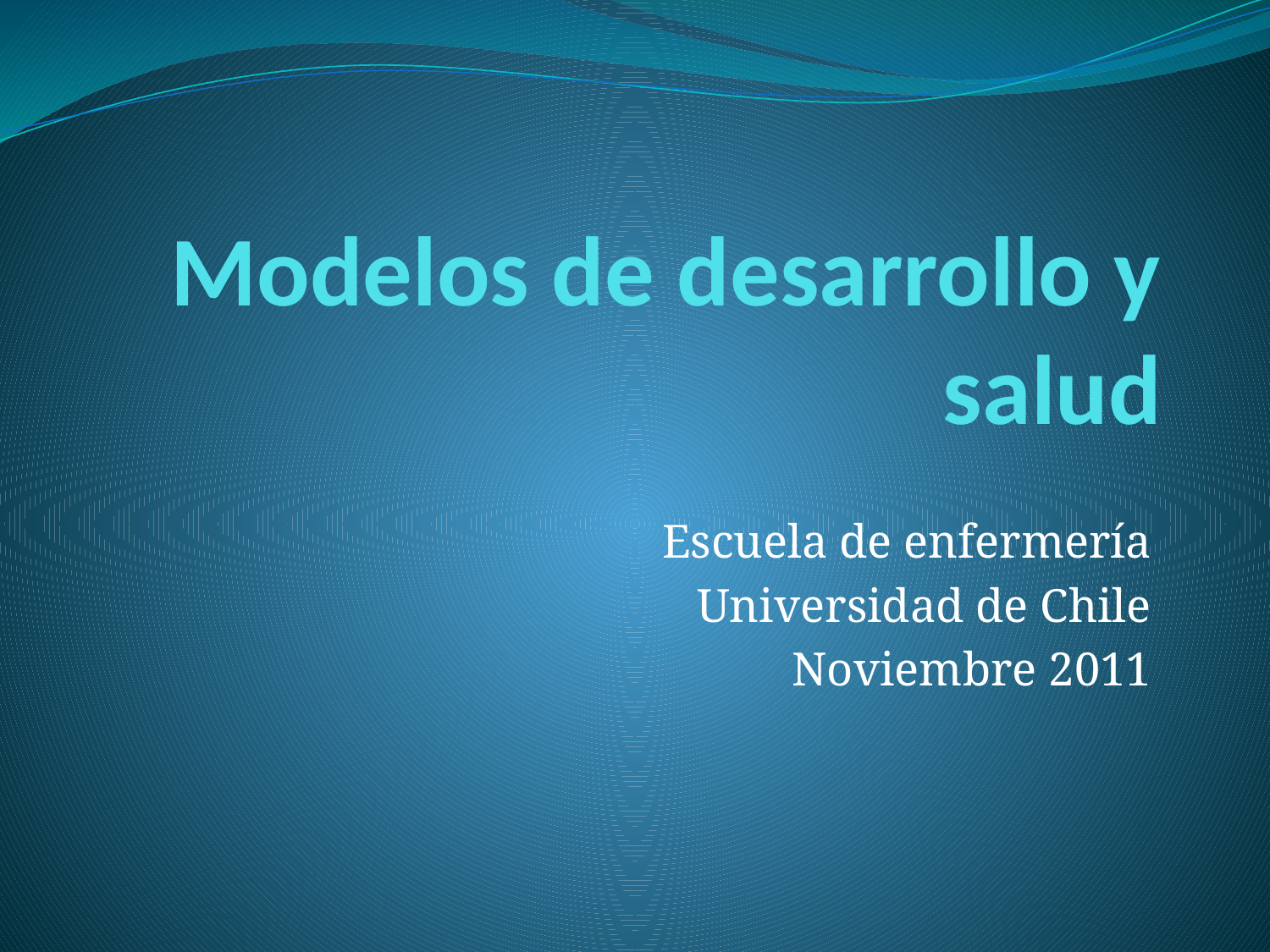

# Modelos de desarrollo y salud
Escuela de enfermería
Universidad de Chile
Noviembre 2011